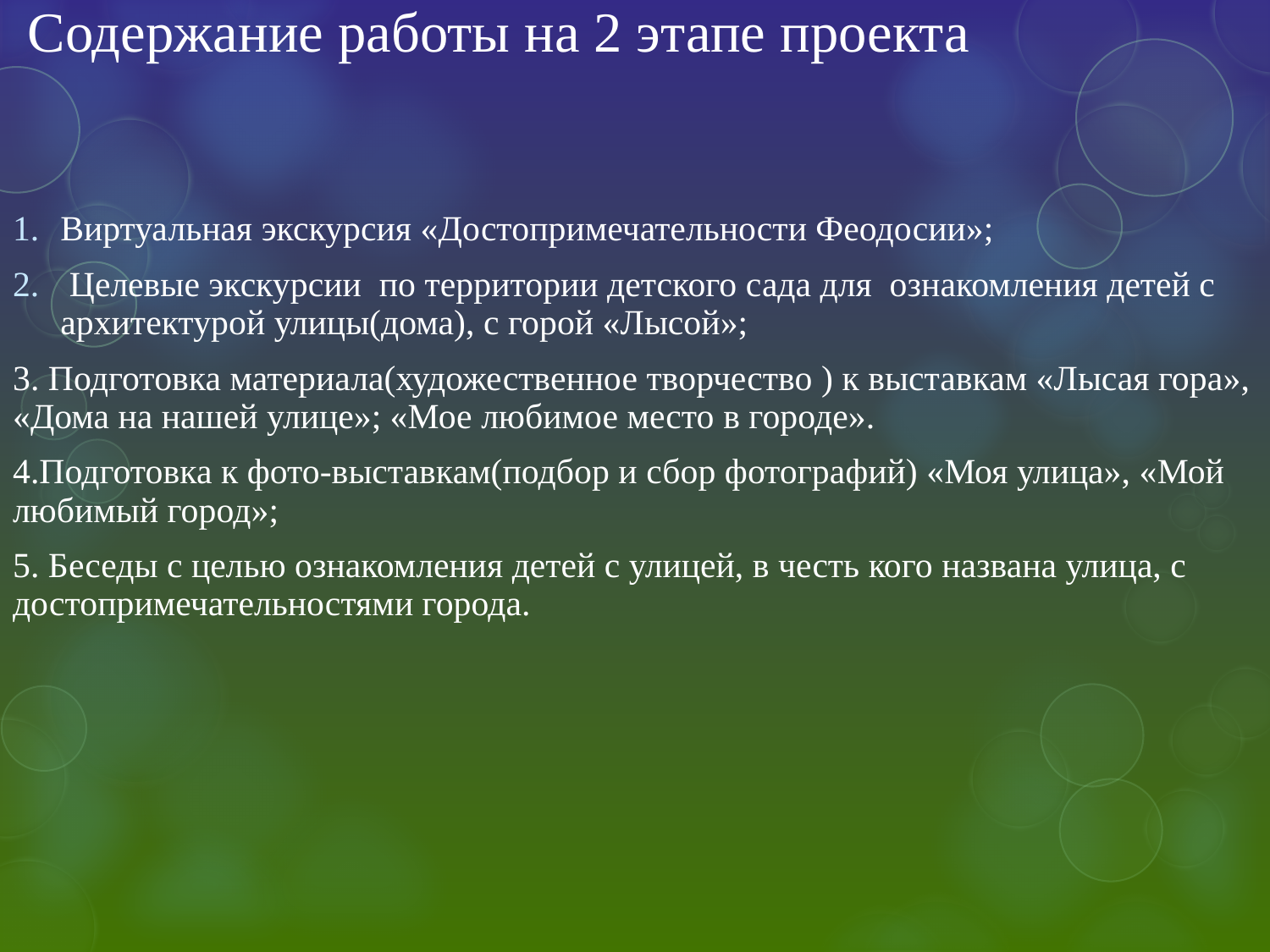

# Содержание работы на 2 этапе проекта
Виртуальная экскурсия «Достопримечательности Феодосии»;
 Целевые экскурсии  по территории детского сада для  ознакомления детей с архитектурой улицы(дома), с горой «Лысой»;
3. Подготовка материала(художественное творчество ) к выставкам «Лысая гора», «Дома на нашей улице»; «Мое любимое место в городе».
4.Подготовка к фото-выставкам(подбор и сбор фотографий) «Моя улица», «Мой любимый город»;
5. Беседы с целью ознакомления детей с улицей, в честь кого названа улица, с достопримечательностями города.